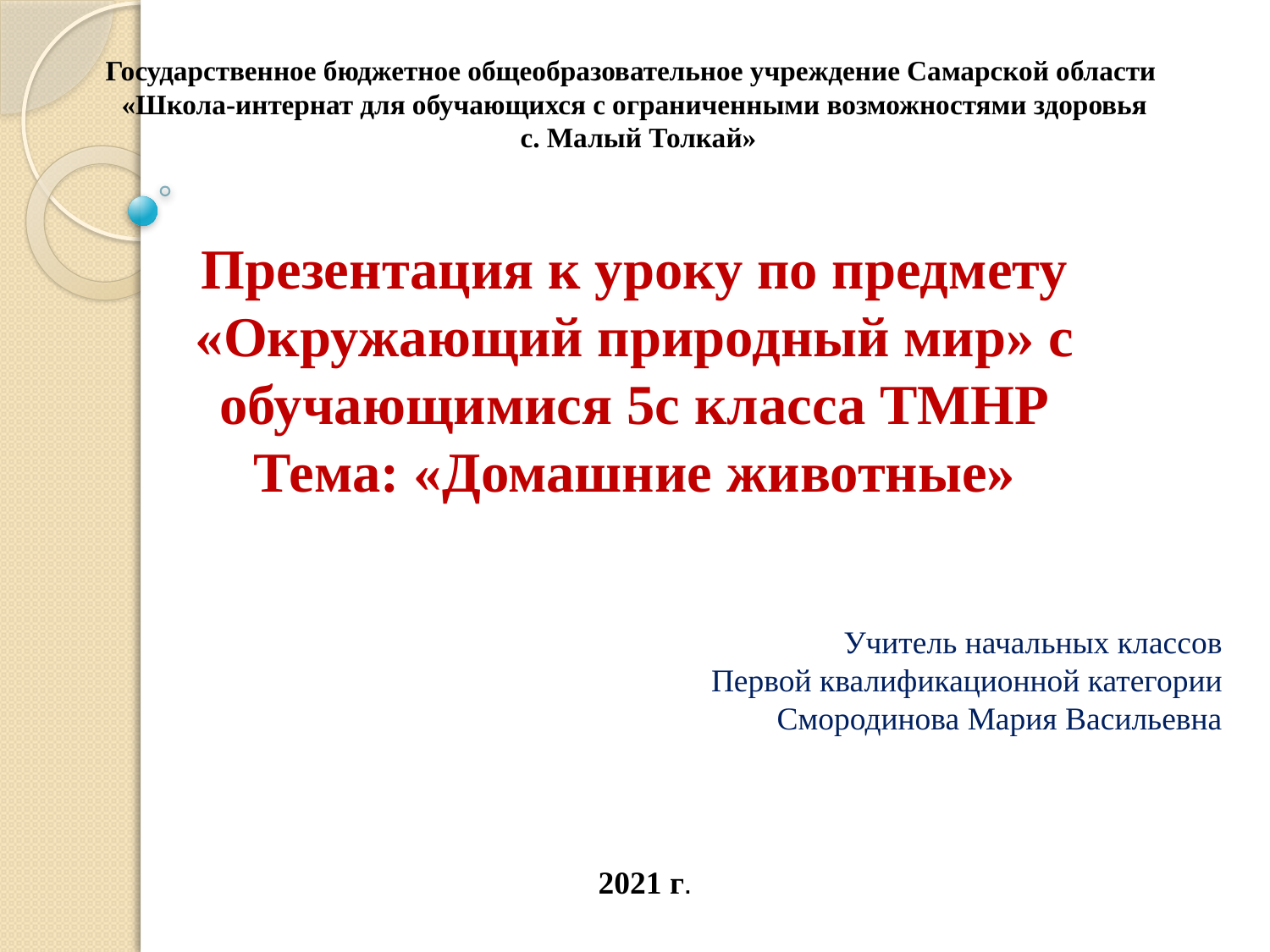

Государственное бюджетное общеобразовательное учреждение Самарской области
«Школа-интернат для обучающихся с ограниченными возможностями здоровья
 с. Малый Толкай»
Презентация к уроку по предмету «Окружающий природный мир» с обучающимися 5с класса ТМНР
Тема: «Домашние животные»
Учитель начальных классов
Первой квалификационной категории
Смородинова Мария Васильевна
2021 г.